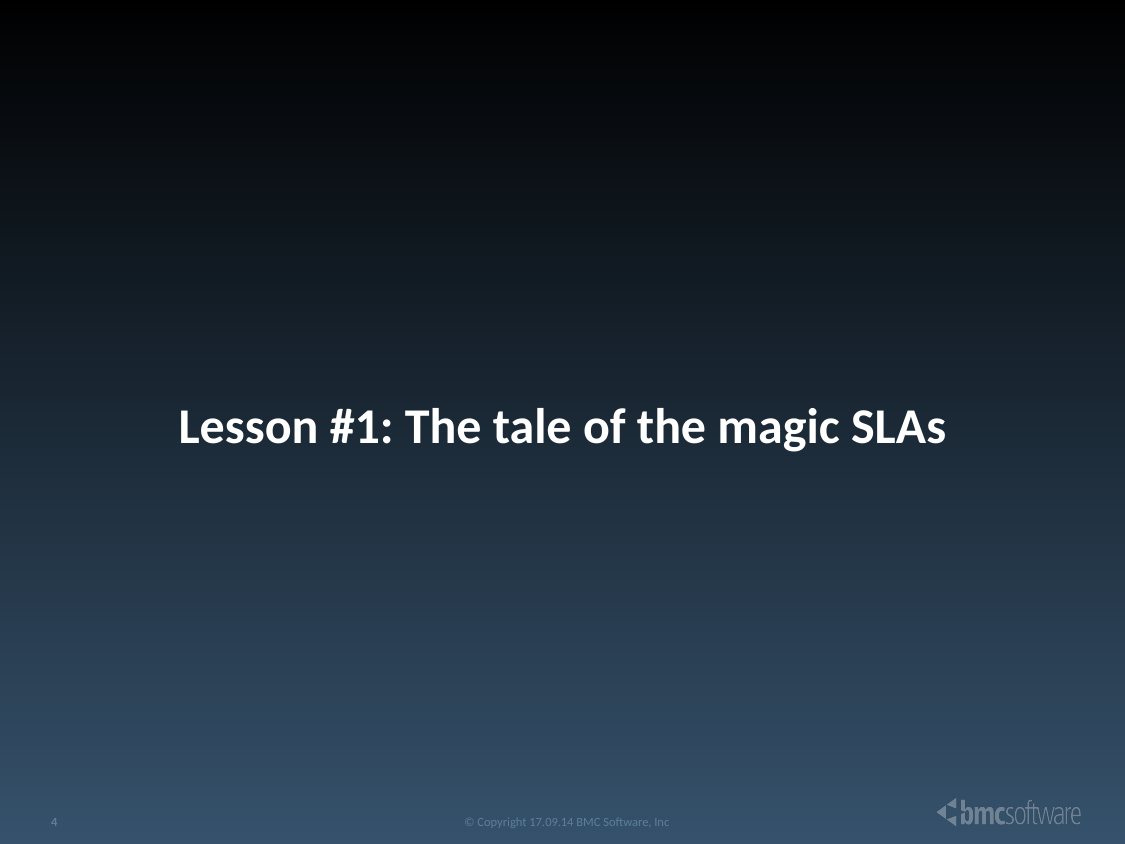

Lesson #1: The tale of the magic SLAs